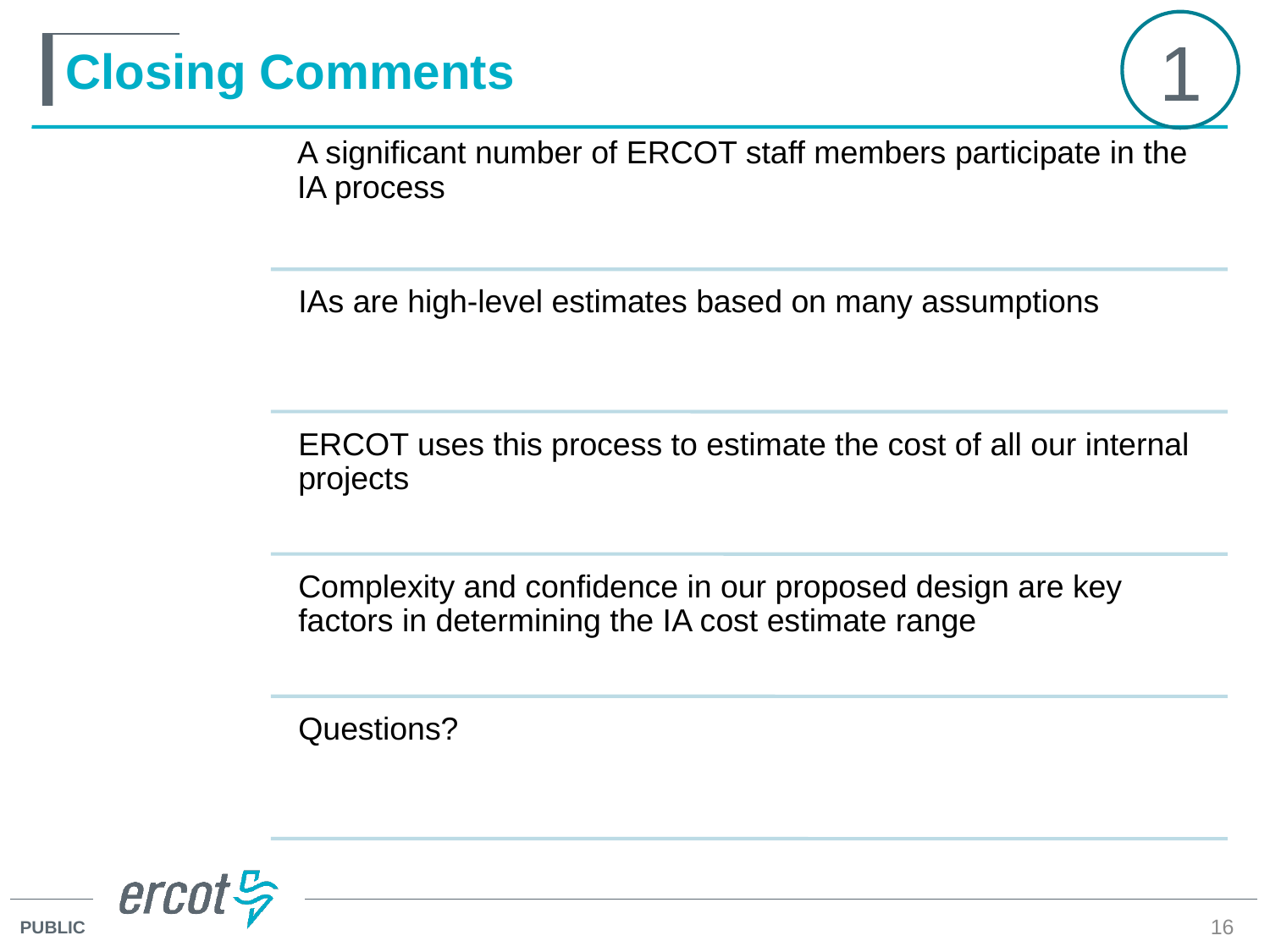

1
# Closing Comments

A significant number of ERCOT staff members participate in the IA process
IAs are high-level estimates based on many assumptions
ERCOT uses this process to estimate the cost of all our internal projects
Complexity and confidence in our proposed design are key factors in determining the IA cost estimate range
Questions?
16